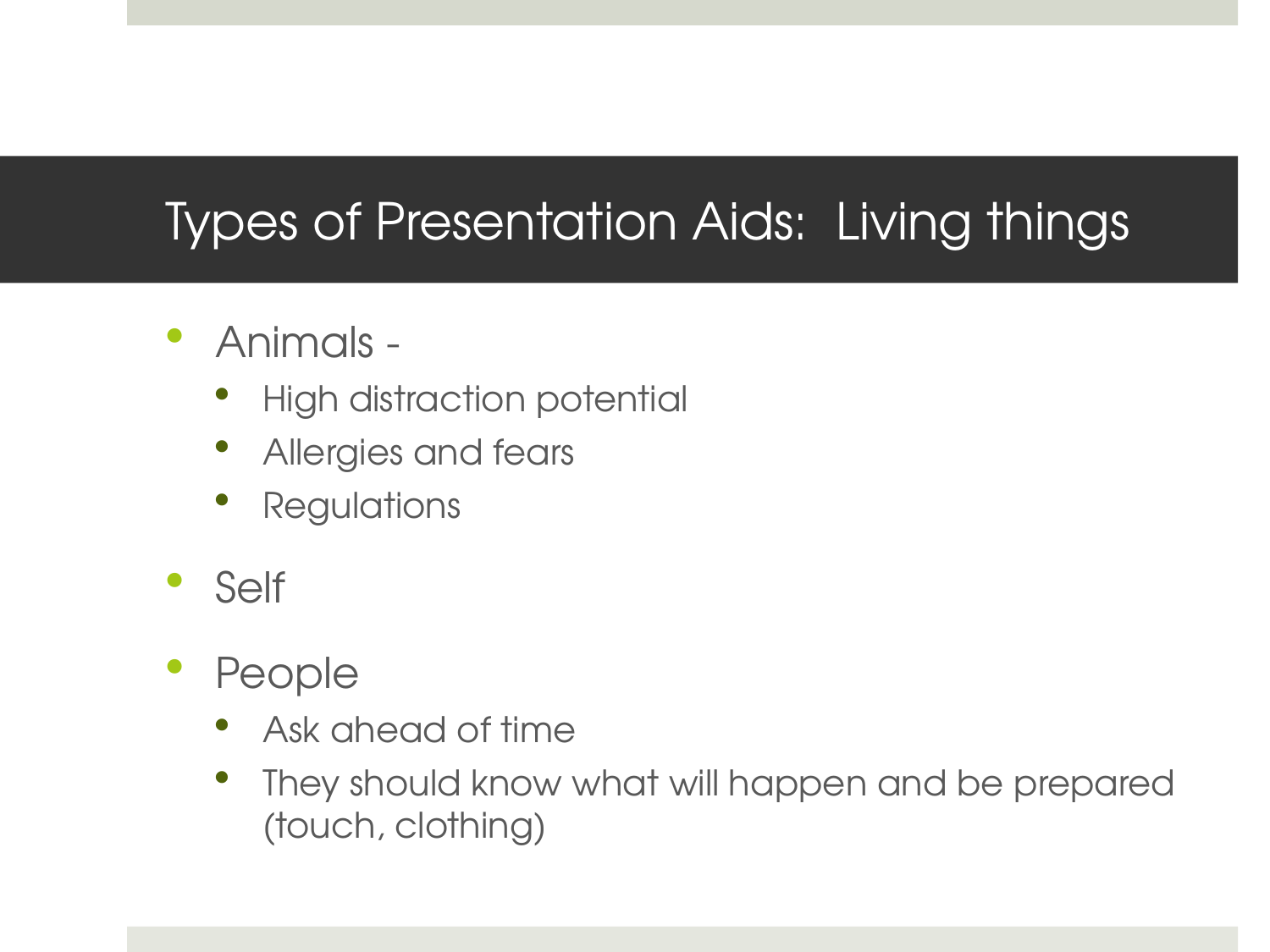

# Types of Presentation Aids:  Living things
Animals -
High distraction potential
Allergies and fears
Regulations
Self
People
Ask ahead of time
They should know what will happen and be prepared (touch, clothing)